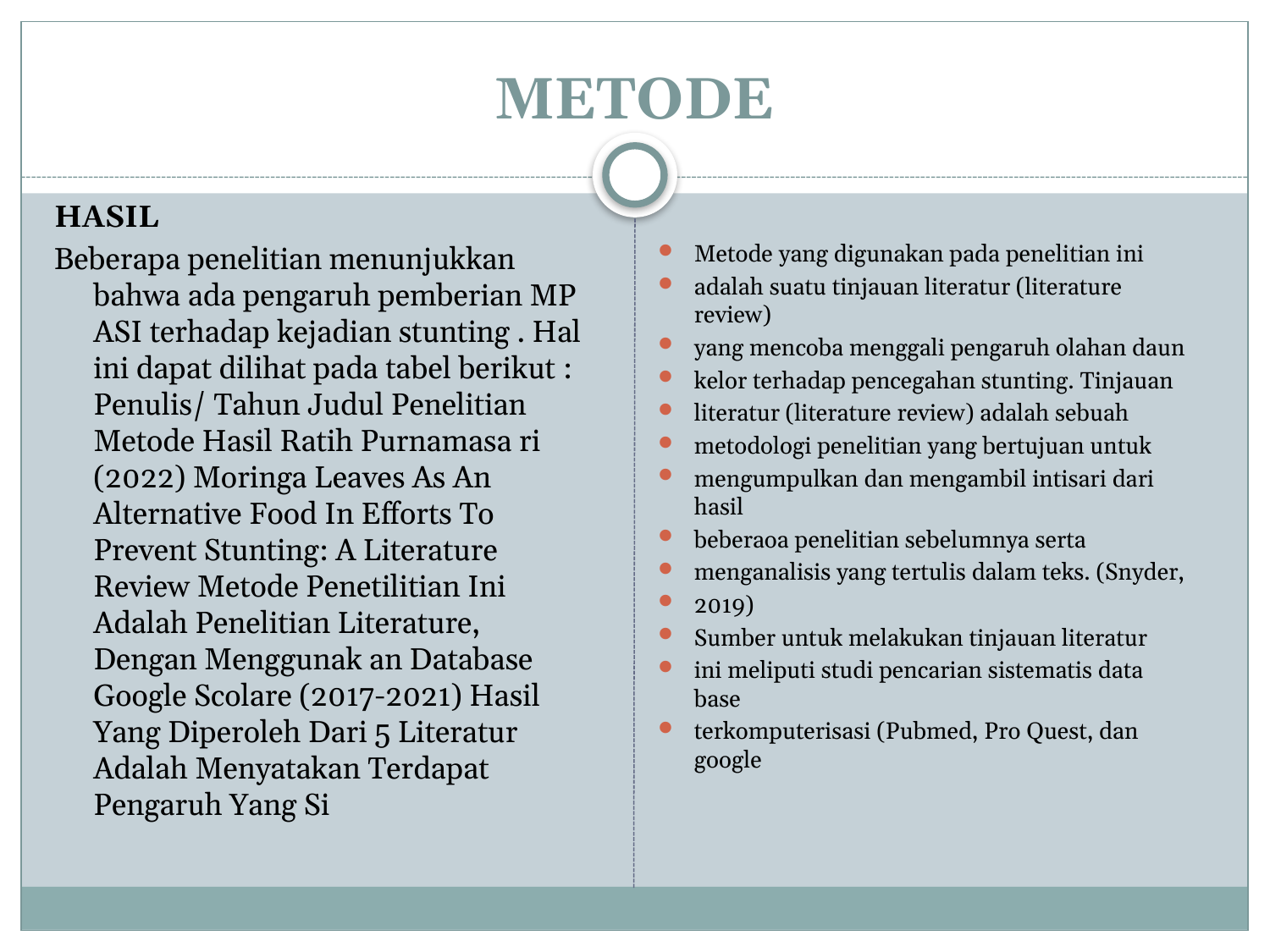

# METODE
HASIL
Beberapa penelitian menunjukkan bahwa ada pengaruh pemberian MP ASI terhadap kejadian stunting . Hal ini dapat dilihat pada tabel berikut : Penulis/ Tahun Judul Penelitian Metode Hasil Ratih Purnamasa ri (2022) Moringa Leaves As An Alternative Food In Efforts To Prevent Stunting: A Literature Review Metode Penetilitian Ini Adalah Penelitian Literature, Dengan Menggunak an Database Google Scolare (2017-2021) Hasil Yang Diperoleh Dari 5 Literatur Adalah Menyatakan Terdapat Pengaruh Yang Si

Metode yang digunakan pada penelitian ini
adalah suatu tinjauan literatur (literature review)
yang mencoba menggali pengaruh olahan daun
kelor terhadap pencegahan stunting. Tinjauan
literatur (literature review) adalah sebuah
metodologi penelitian yang bertujuan untuk
mengumpulkan dan mengambil intisari dari hasil
beberaoa penelitian sebelumnya serta
menganalisis yang tertulis dalam teks. (Snyder,
2019)
Sumber untuk melakukan tinjauan literatur
ini meliputi studi pencarian sistematis data base
terkomputerisasi (Pubmed, Pro Quest, dan google